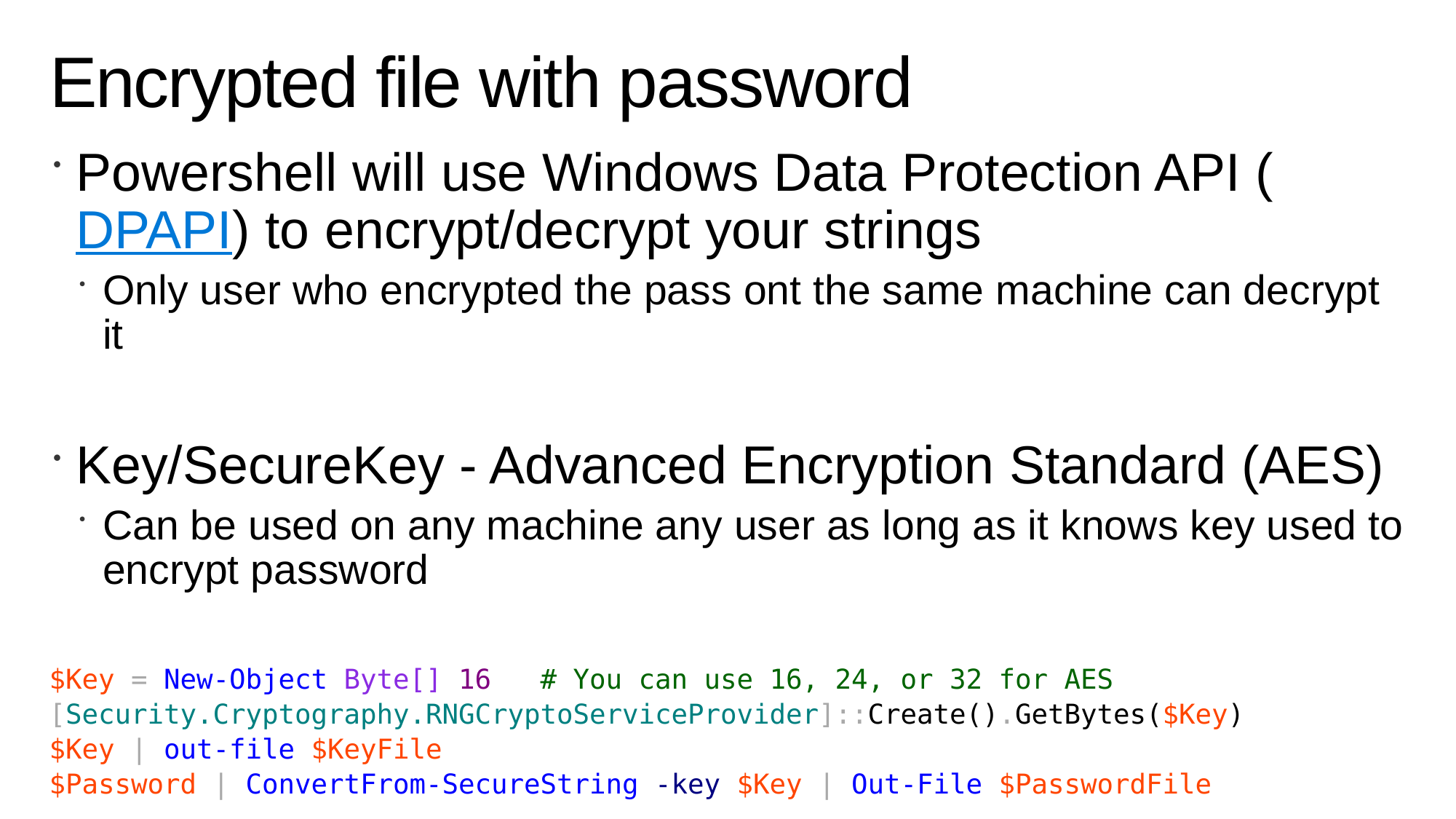

# Encrypted file with password
Powershell will use Windows Data Protection API (DPAPI) to encrypt/decrypt your strings
Only user who encrypted the pass ont the same machine can decrypt it

Key/SecureKey - Advanced Encryption Standard (AES)
Can be used on any machine any user as long as it knows key used to encrypt password

$Key = New-Object Byte[] 16   # You can use 16, 24, or 32 for AES
[Security.Cryptography.RNGCryptoServiceProvider]::Create().GetBytes($Key)
$Key | out-file $KeyFile
$Password | ConvertFrom-SecureString -key $Key | Out-File $PasswordFile